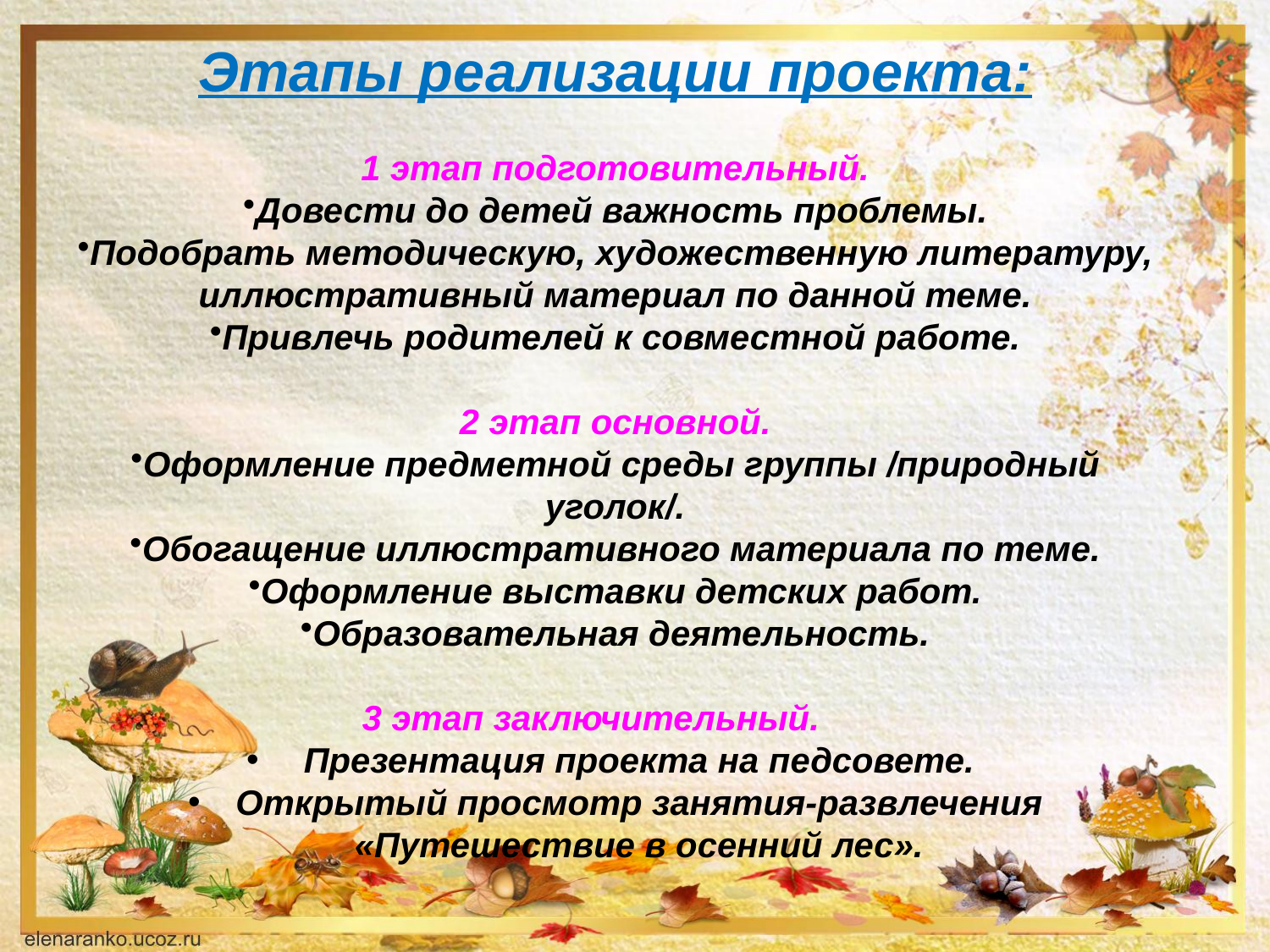

Этапы реализации проекта:

1 этап подготовительный.
Довести до детей важность проблемы.
Подобрать методическую, художественную литературу, иллюстративный материал по данной теме.
Привлечь родителей к совместной работе.

2 этап основной.
Оформление предметной среды группы /природный уголок/.
Обогащение иллюстративного материала по теме.
Оформление выставки детских работ.
Образовательная деятельность.

3 этап заключительный.
 Презентация проекта на педсовете.
Открытый просмотр занятия-развлечения «Путешествие в осенний лес».